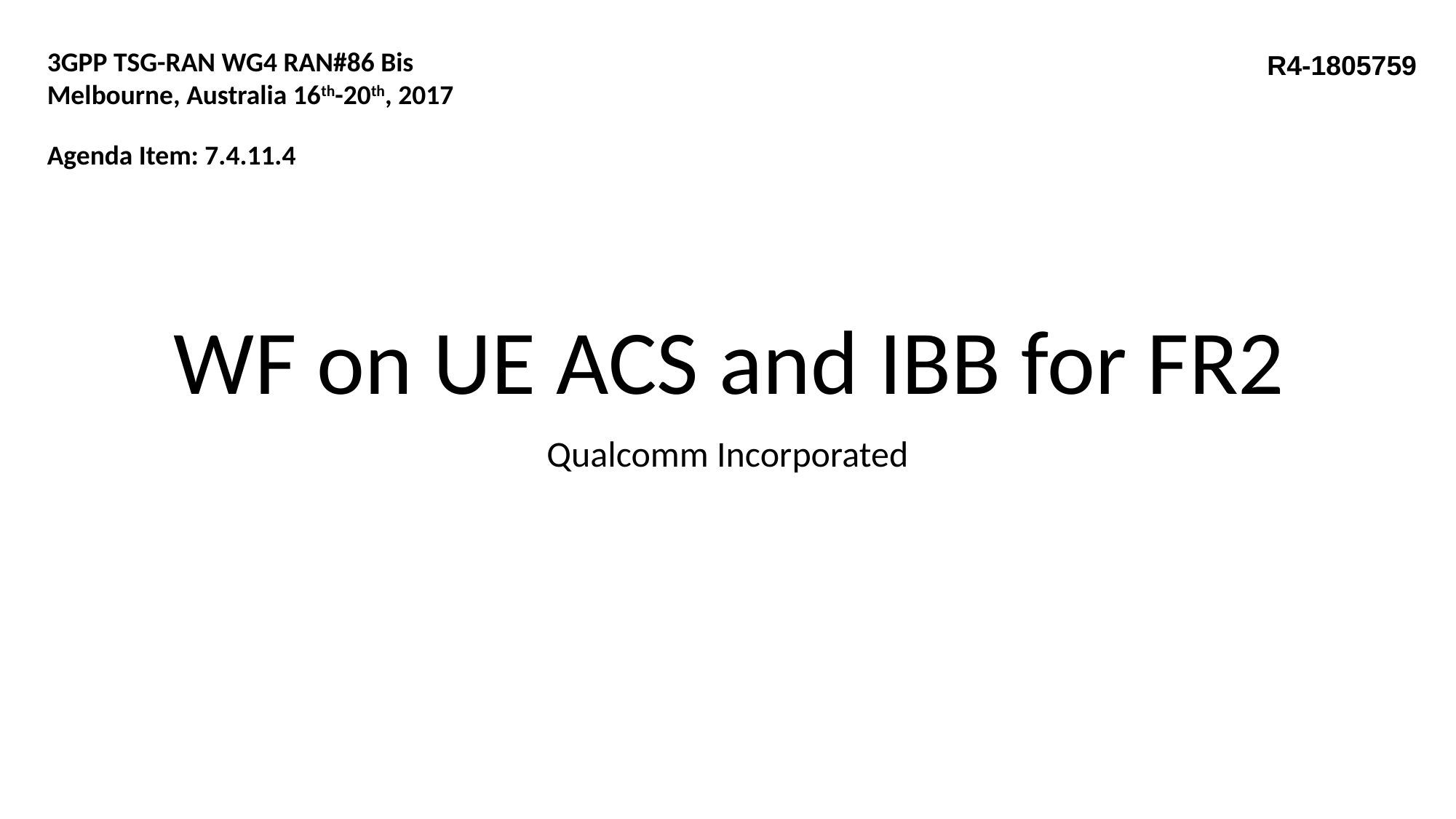

3GPP TSG-RAN WG4 RAN#86 Bis
Melbourne, Australia 16th-20th, 2017
R4-1805759
Agenda Item: 7.4.11.4
# WF on UE ACS and IBB for FR2
Qualcomm Incorporated